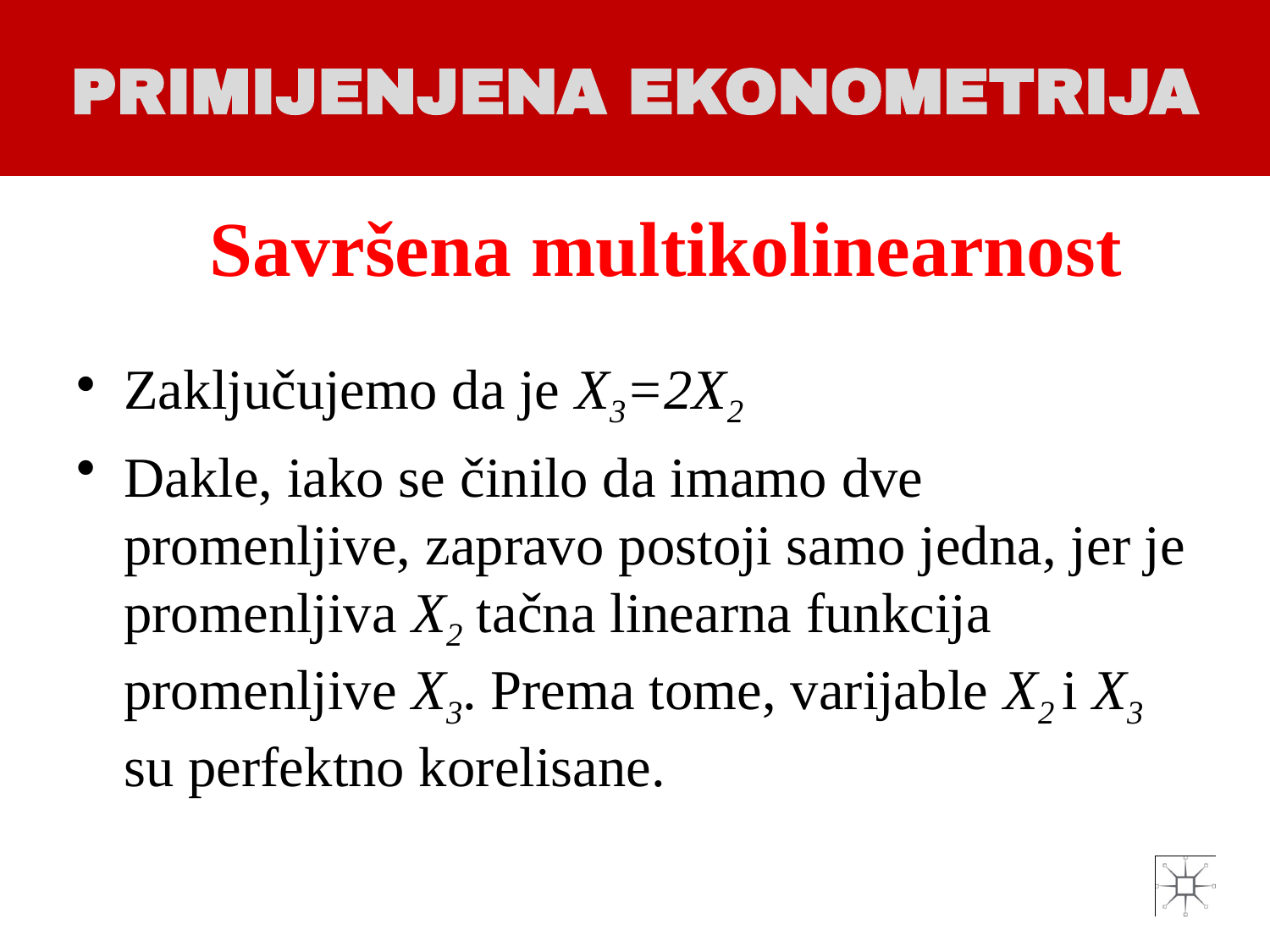

PRIMIJENJENA EKONOMETRIJA
# Savršena multikolinearnost
Zaključujemo da je X3=2X2
Dakle, iako se činilo da imamo dve promenljive, zapravo postoji samo jedna, jer je promenljiva X2 tačna linearna funkcija promenljive X3. Prema tome, varijable X2 i X3 su perfektno korelisane.